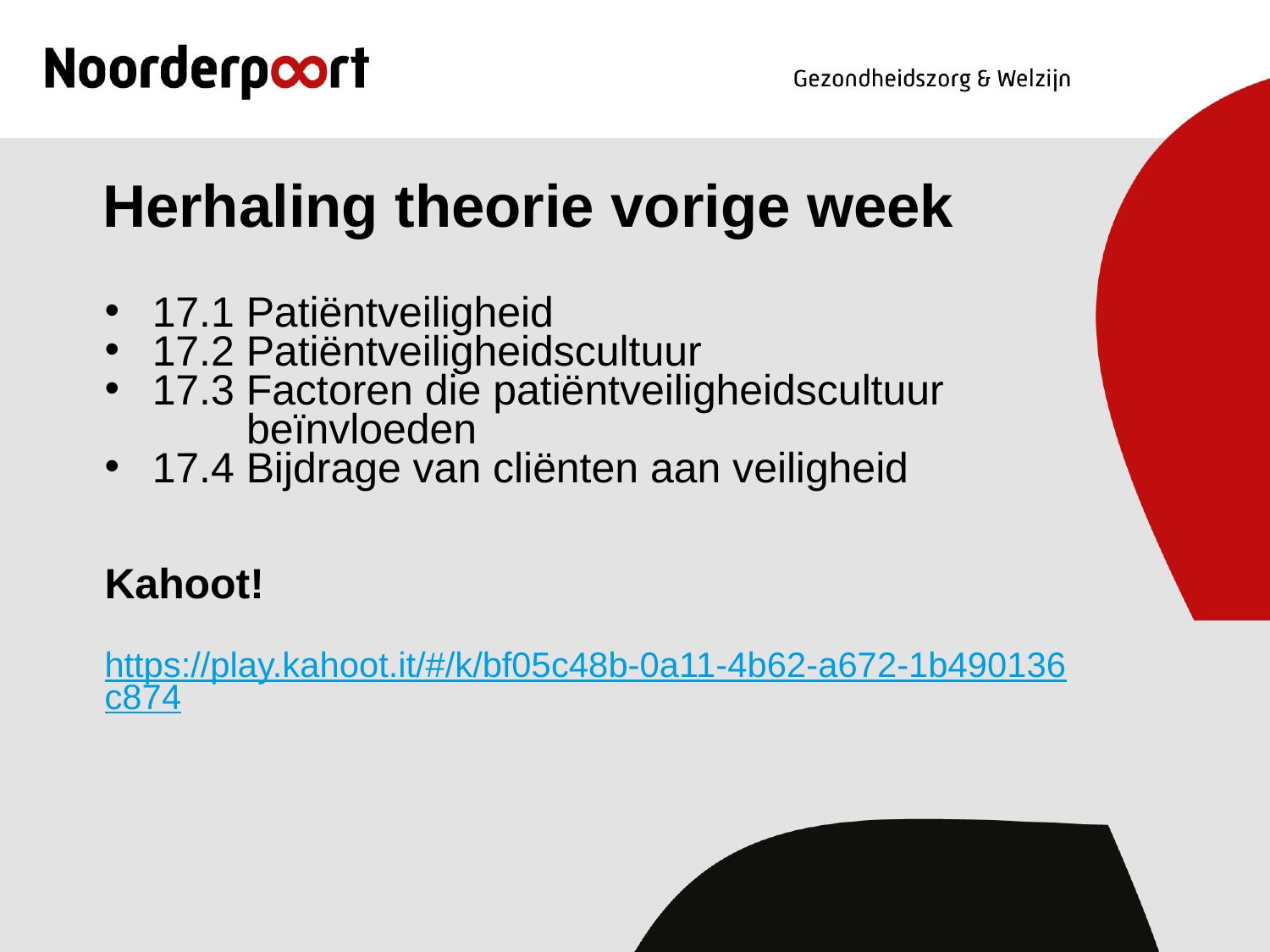

# Herhaling theorie vorige week
17.1 Patiëntveiligheid
17.2 Patiëntveiligheidscultuur
17.3 Factoren die patiëntveiligheidscultuur
        beïnvloeden
17.4 Bijdrage van cliënten aan veiligheid

Kahoot!

https://play.kahoot.it/#/k/bf05c48b-0a11-4b62-a672-1b490136c874